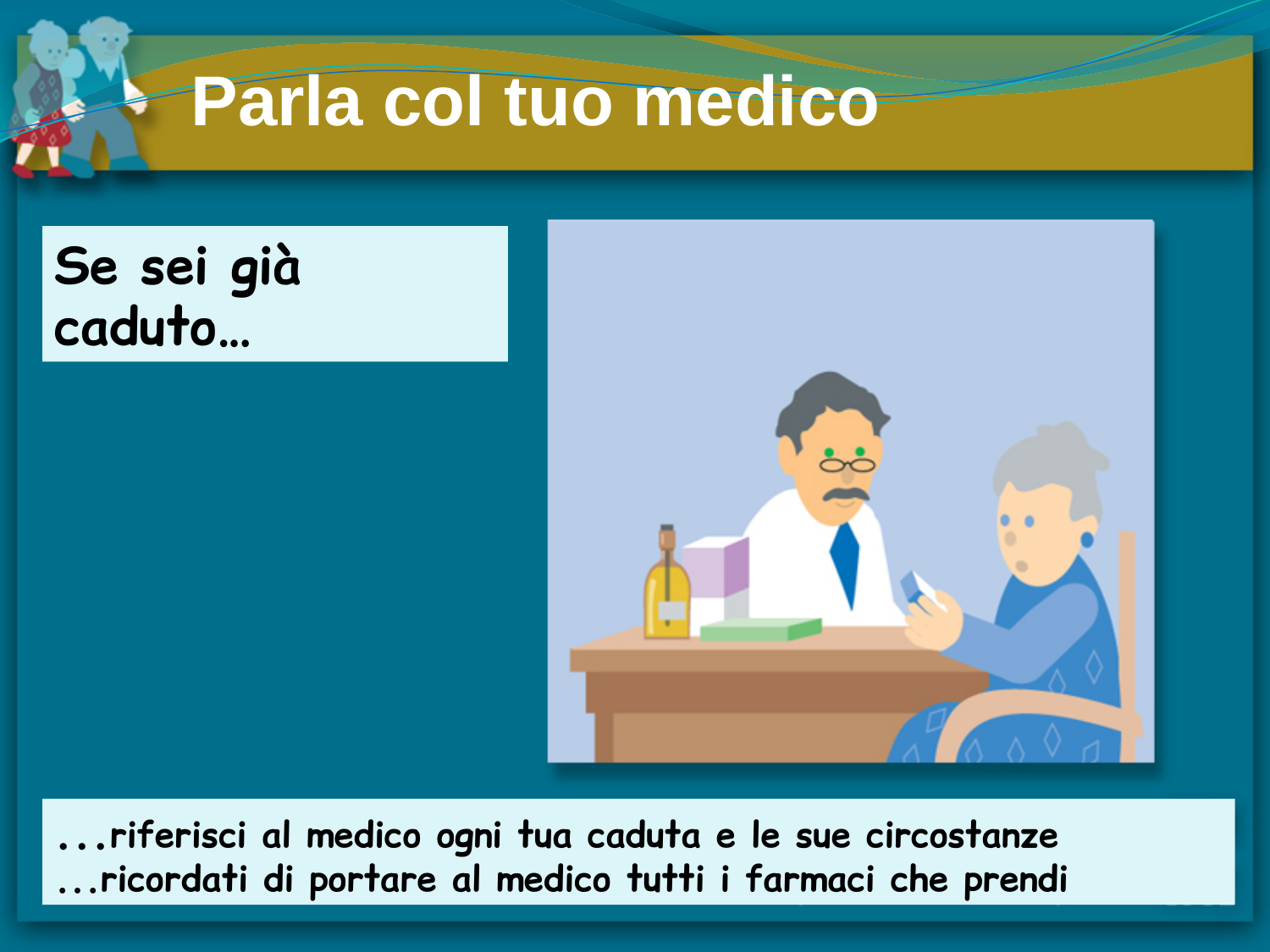

Parla col tuo medico
Se sei già
caduto…
...riferisci al medico ogni tua caduta e le sue circostanze
...ricordati di portare al medico tutti i farmaci che prendi